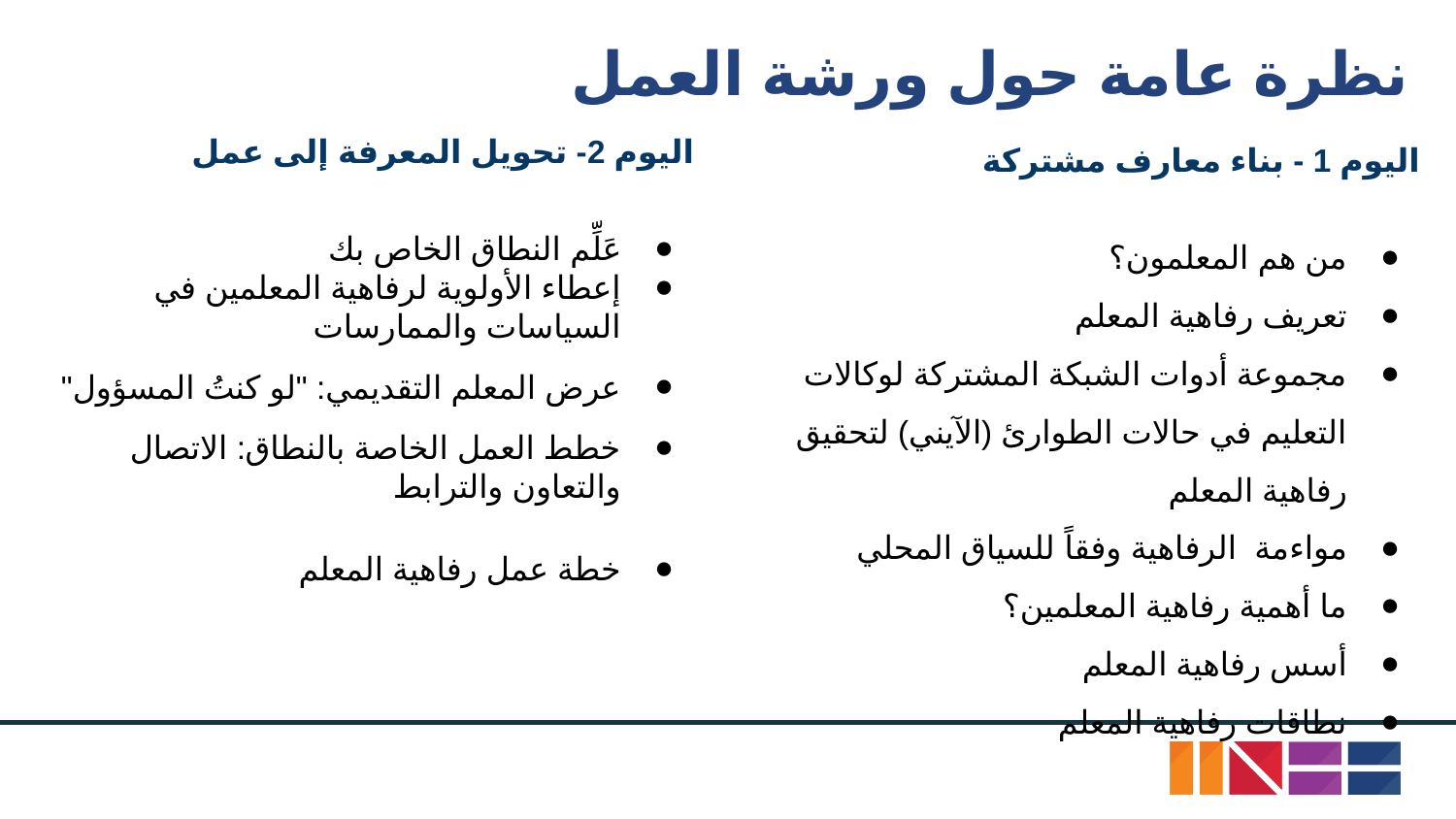

# نظرة عامة حول ورشة العمل
اليوم 2- تحويل المعرفة إلى عمل

عَلِّم النطاق الخاص بك
إعطاء الأولوية لرفاهية المعلمين في السياسات والممارسات

عرض المعلم التقديمي: "لو كنتُ المسؤول"

خطط العمل الخاصة بالنطاق: الاتصال والتعاون والترابط

خطة عمل رفاهية المعلم

اليوم 1 - بناء معارف مشتركة

من هم المعلمون؟
تعريف رفاهية المعلم
مجموعة أدوات الشبكة المشتركة لوكالات التعليم في حالات الطوارئ (الآيني) لتحقيق رفاهية المعلم
مواءمة  الرفاهية وفقاً للسياق المحلي
ما أهمية رفاهية المعلمين؟
أسس رفاهية المعلم
نطاقات رفاهية المعلم